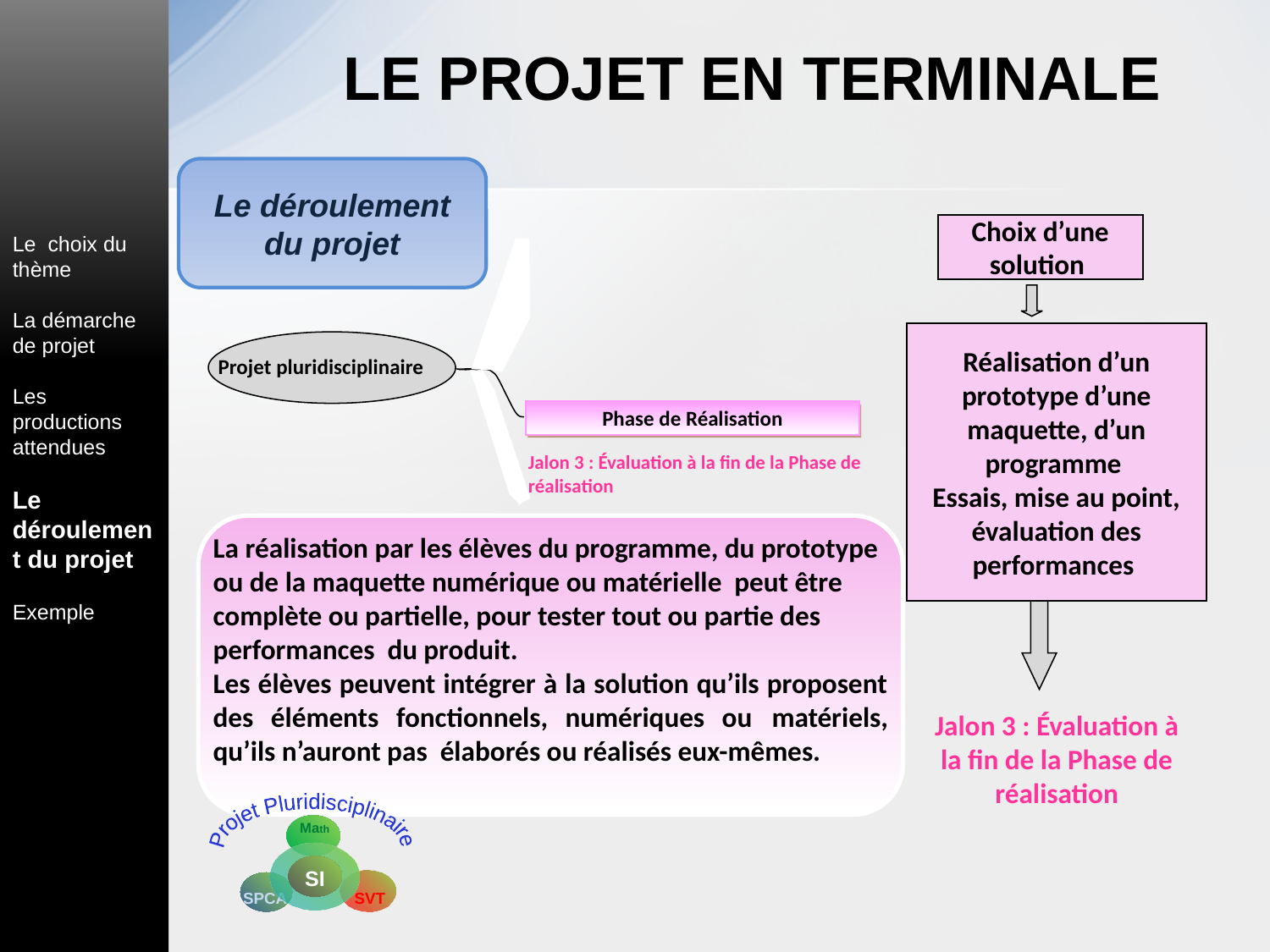

Le  choix du thème

La démarche de projet

Les productions attendues

Le déroulement du projet

Exemple

LE PROJET EN TERMINALE

Le déroulement du projet

Choix d’une solution

Projet pluridisciplinaire

Phase de Réalisation
Jalon 3 : Évaluation à la fin de la Phase de
réalisation

Réalisation d’un prototype d’une maquette, d’un programme
Essais, mise au point, évaluation des performances
La réalisation par les élèves du programme, du prototype ou de la maquette numérique ou matérielle  peut être complète ou partielle, pour tester tout ou partie des performances  du produit.
Les élèves peuvent intégrer à la solution qu’ils proposent des éléments fonctionnels, numériques ou matériels, qu’ils n’auront pas  élaborés ou réalisés eux-mêmes.

Jalon 3 : Évaluation à la fin de la Phase de réalisation
Projet Pluridisciplinaire
Math

SI

SPCA

SVT